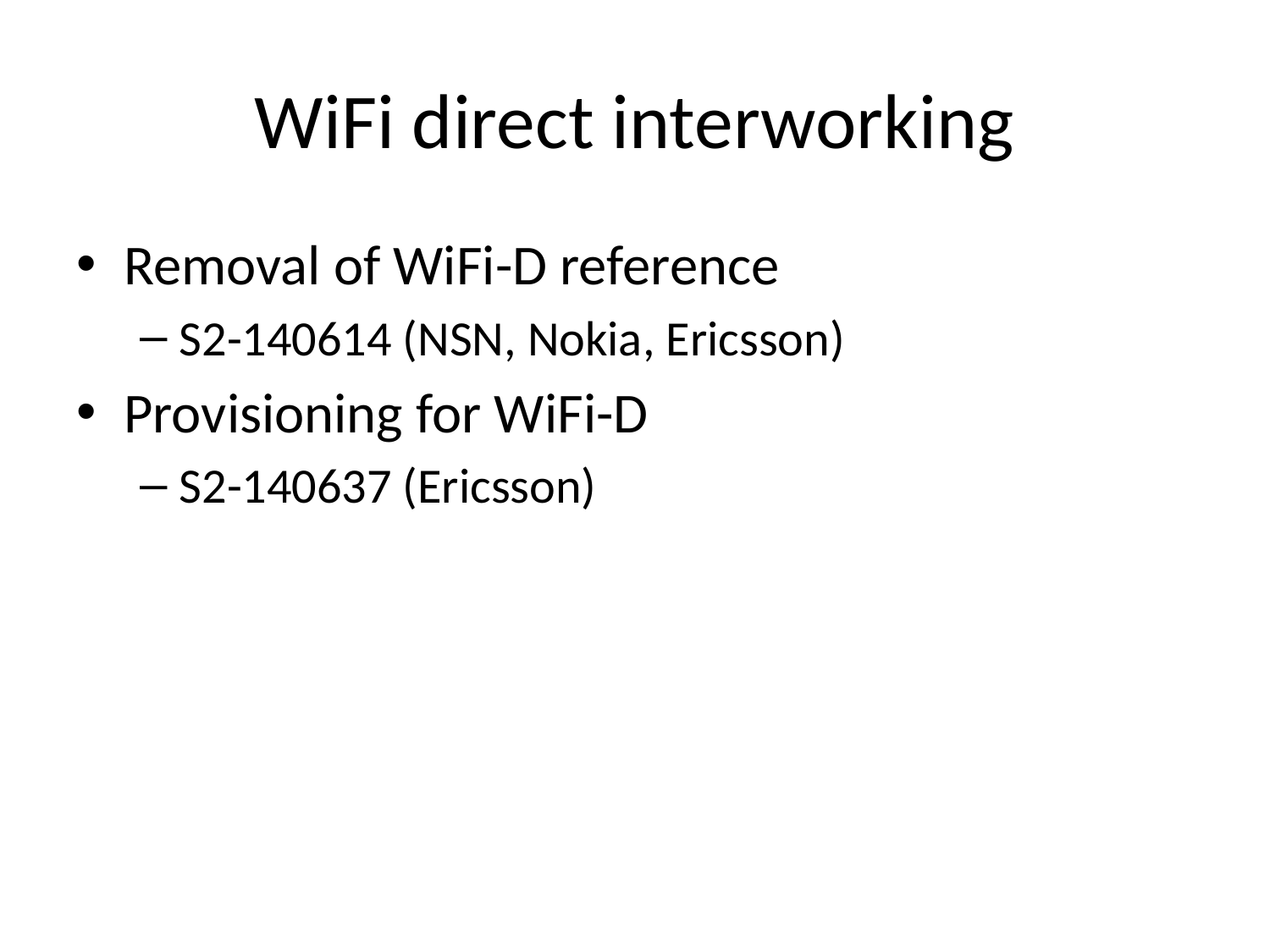

# WiFi direct interworking
Removal of WiFi-D reference
S2-140614 (NSN, Nokia, Ericsson)
Provisioning for WiFi-D
S2-140637 (Ericsson)